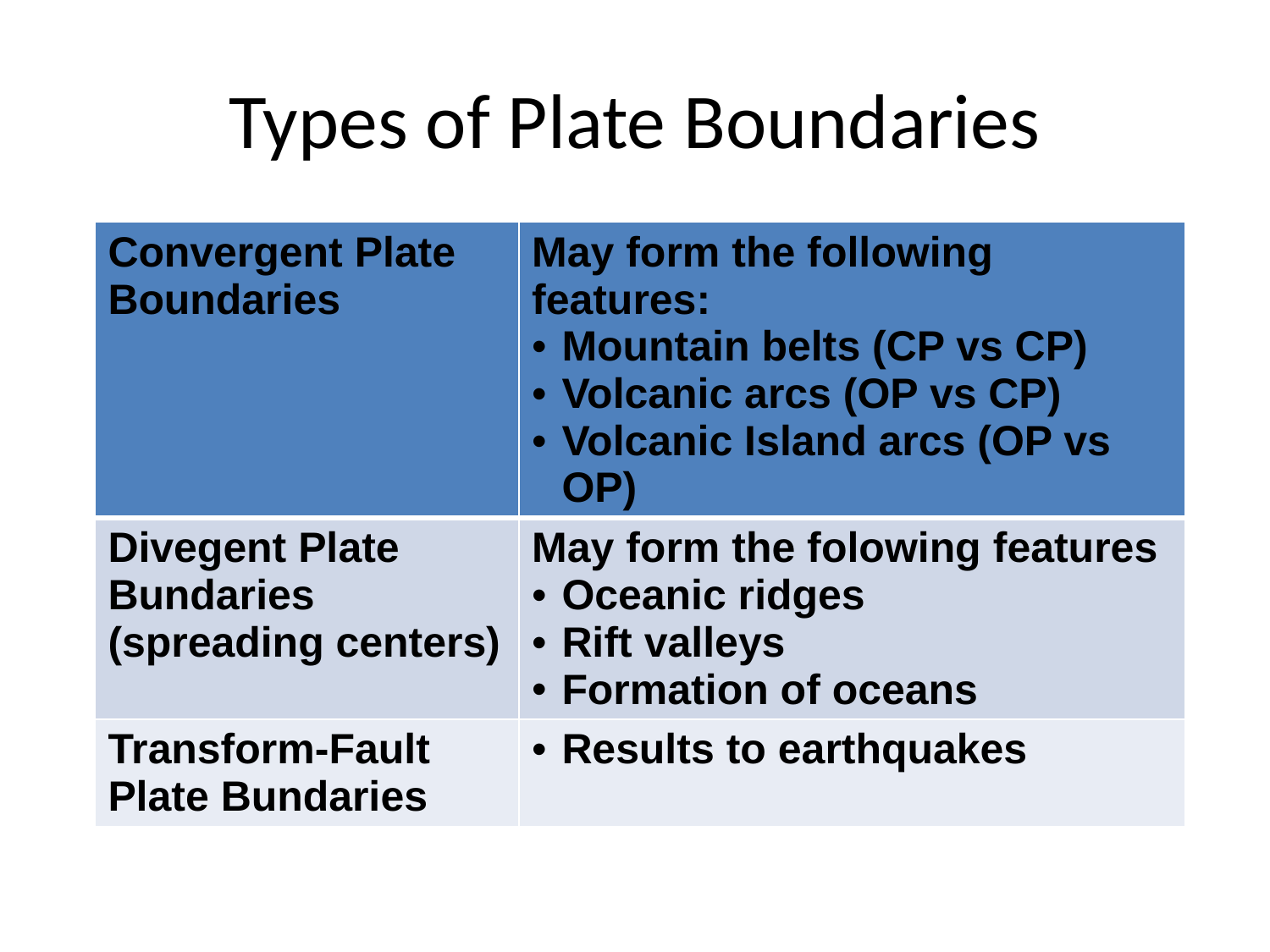

Types of Plate Boundaries
| Convergent Plate Boundaries | May form the following features: Mountain belts (CP vs CP) Volcanic arcs (OP vs CP) Volcanic Island arcs (OP vs OP) |
| --- | --- |
| Divegent Plate Bundaries (spreading centers) | May form the folowing features Oceanic ridges Rift valleys Formation of oceans |
| Transform-Fault Plate Bundaries | Results to earthquakes |